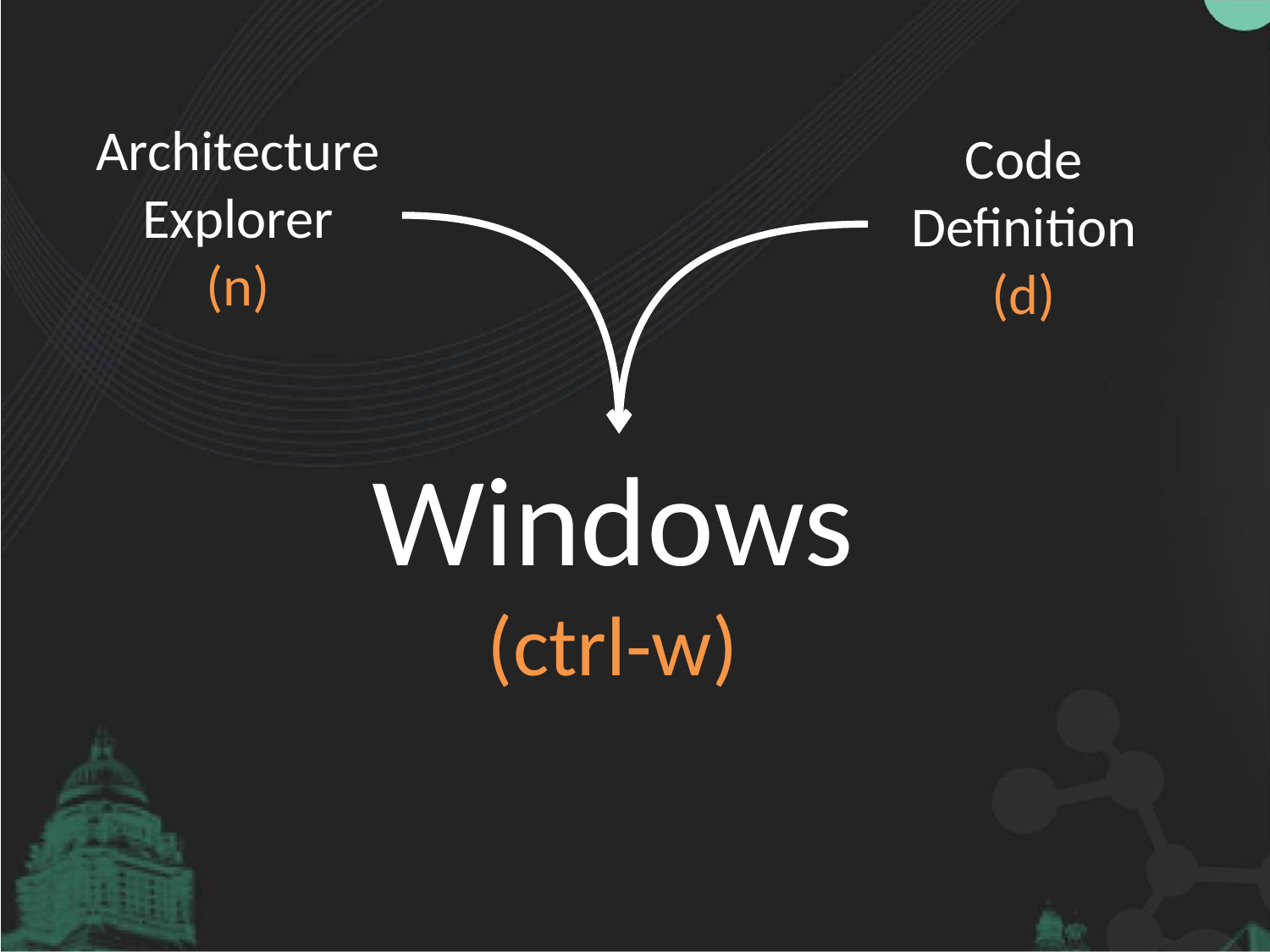

Architecture
Explorer
(n)
Code Definition
(d)
# Windows (ctrl-w)